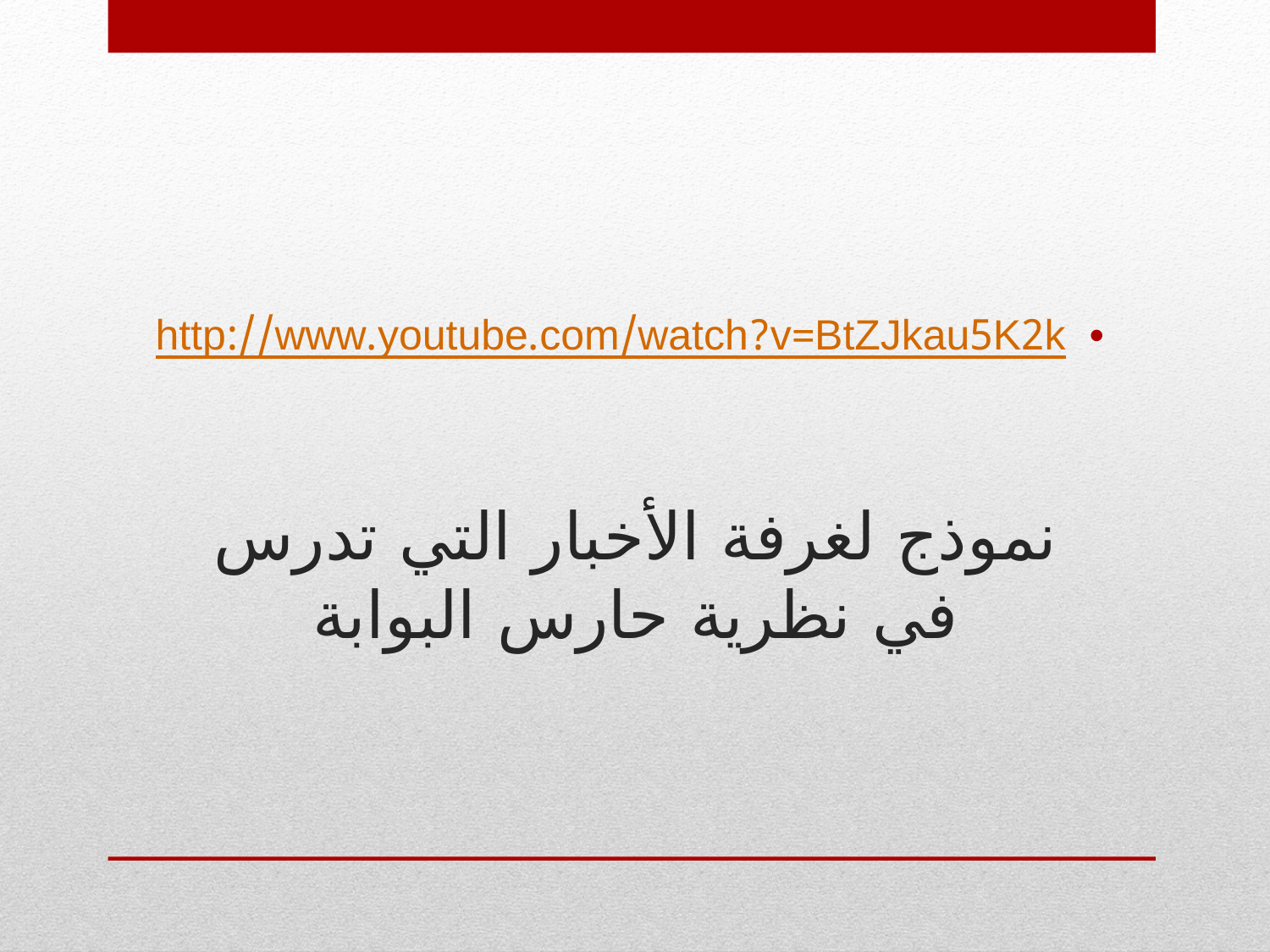

http://www.youtube.com/watch?v=BtZJkau5K2k

# نموذج لغرفة الأخبار التي تدرس في نظرية حارس البوابة